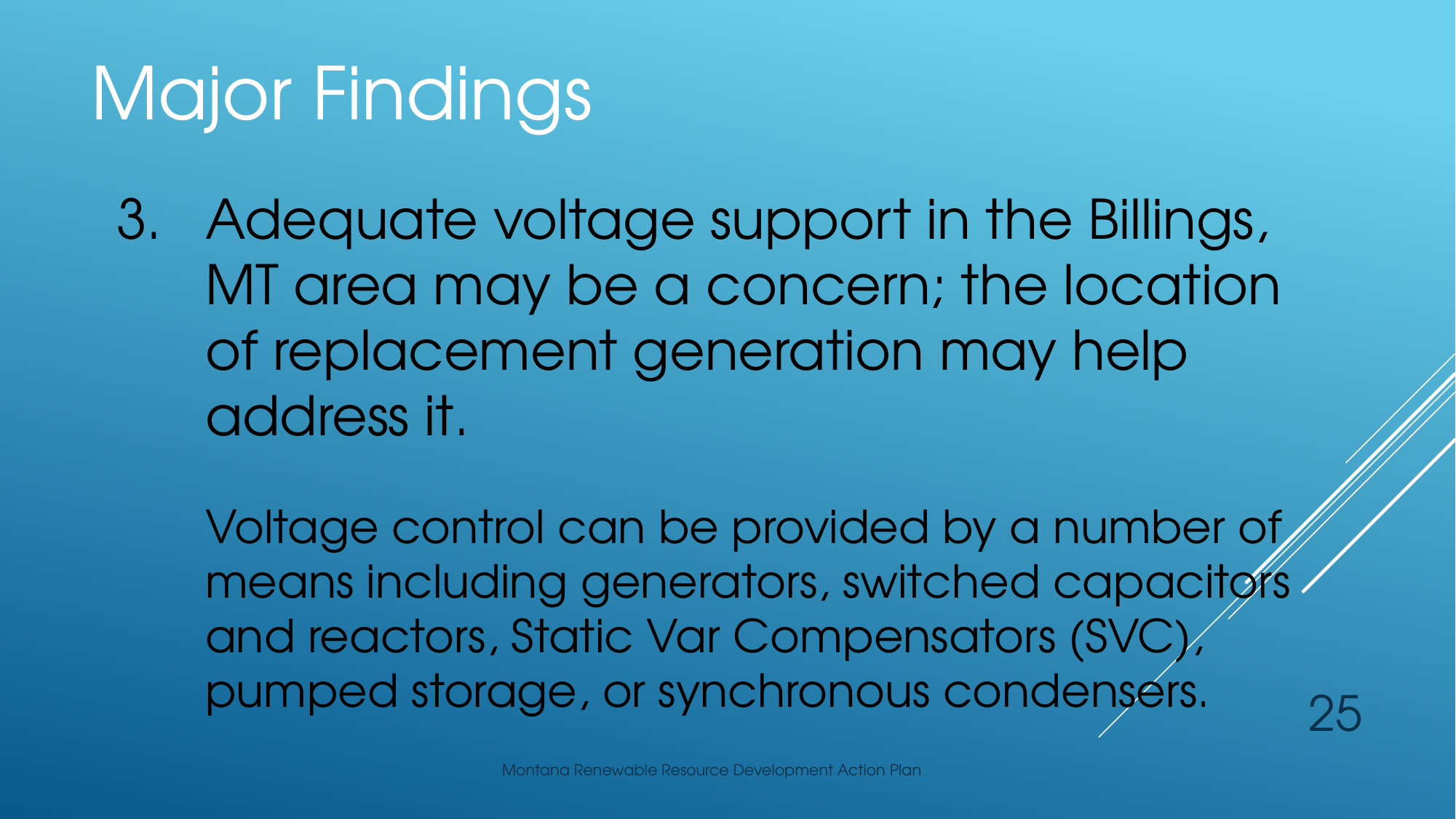

Major Findings
Adequate voltage support in the Billings, MT area may be a concern; the location of replacement generation may help address it.

Voltage control can be provided by a number of means including generators, switched capacitors and reactors, Static Var Compensators (SVC), pumped storage, or synchronous condensers.
25
Montana Renewable Resource Development Action Plan